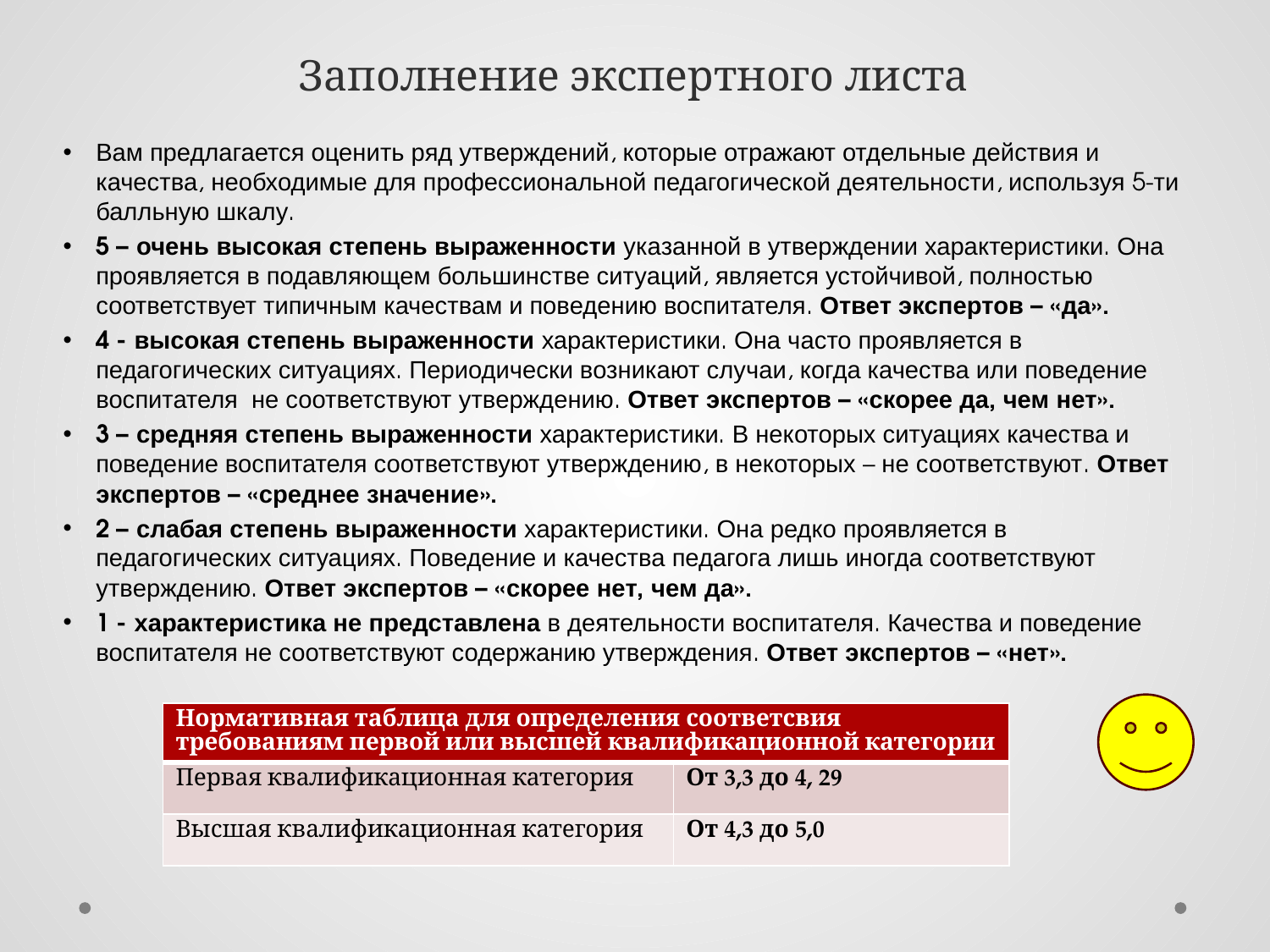

# Заполнение экспертного листа
Вам предлагается оценить ряд утверждений, которые отражают отдельные действия и качества, необходимые для профессиональной педагогической деятельности, используя 5-ти балльную шкалу.
5 – очень высокая степень выраженности указанной в утверждении характеристики. Она проявляется в подавляющем большинстве ситуаций, является устойчивой, полностью соответствует типичным качествам и поведению воспитателя. Ответ экспертов – «да».
4 - высокая степень выраженности характеристики. Она часто проявляется в педагогических ситуациях. Периодически возникают случаи, когда качества или поведение воспитателя  не соответствуют утверждению. Ответ экспертов – «скорее да, чем нет».
3 – средняя степень выраженности характеристики. В некоторых ситуациях качества и поведение воспитателя соответствуют утверждению, в некоторых – не соответствуют. Ответ экспертов – «среднее значение».
2 – слабая степень выраженности характеристики. Она редко проявляется в педагогических ситуациях. Поведение и качества педагога лишь иногда соответствуют утверждению. Ответ экспертов – «скорее нет, чем да».
1 - характеристика не представлена в деятельности воспитателя. Качества и поведение воспитателя не соответствуют содержанию утверждения. Ответ экспертов – «нет».

| Нормативная таблица для определения соответсвия требованиям первой или высшей квалификационной категории |  |
| --- | --- |
| Первая квалификационная категория | От 3,3 до 4, 29 |
| Высшая квалификационная категория | От 4,3 до 5,0 |